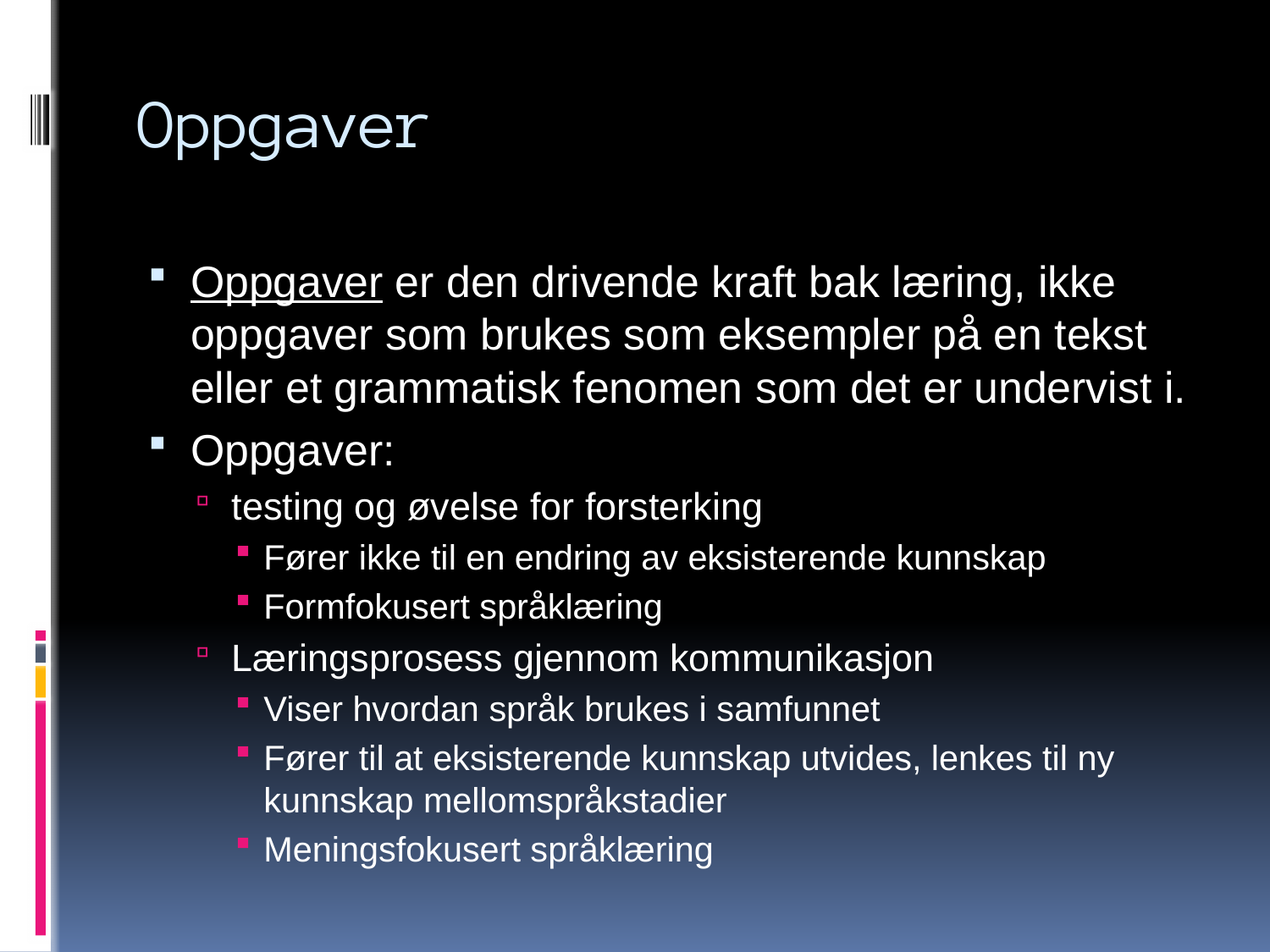

# Oppgaver
Oppgaver er den drivende kraft bak læring, ikke oppgaver som brukes som eksempler på en tekst eller et grammatisk fenomen som det er undervist i.
Oppgaver:
testing og øvelse for forsterking
Fører ikke til en endring av eksisterende kunnskap
Formfokusert språklæring
Læringsprosess gjennom kommunikasjon
Viser hvordan språk brukes i samfunnet
Fører til at eksisterende kunnskap utvides, lenkes til ny kunnskap mellomspråkstadier
Meningsfokusert språklæring